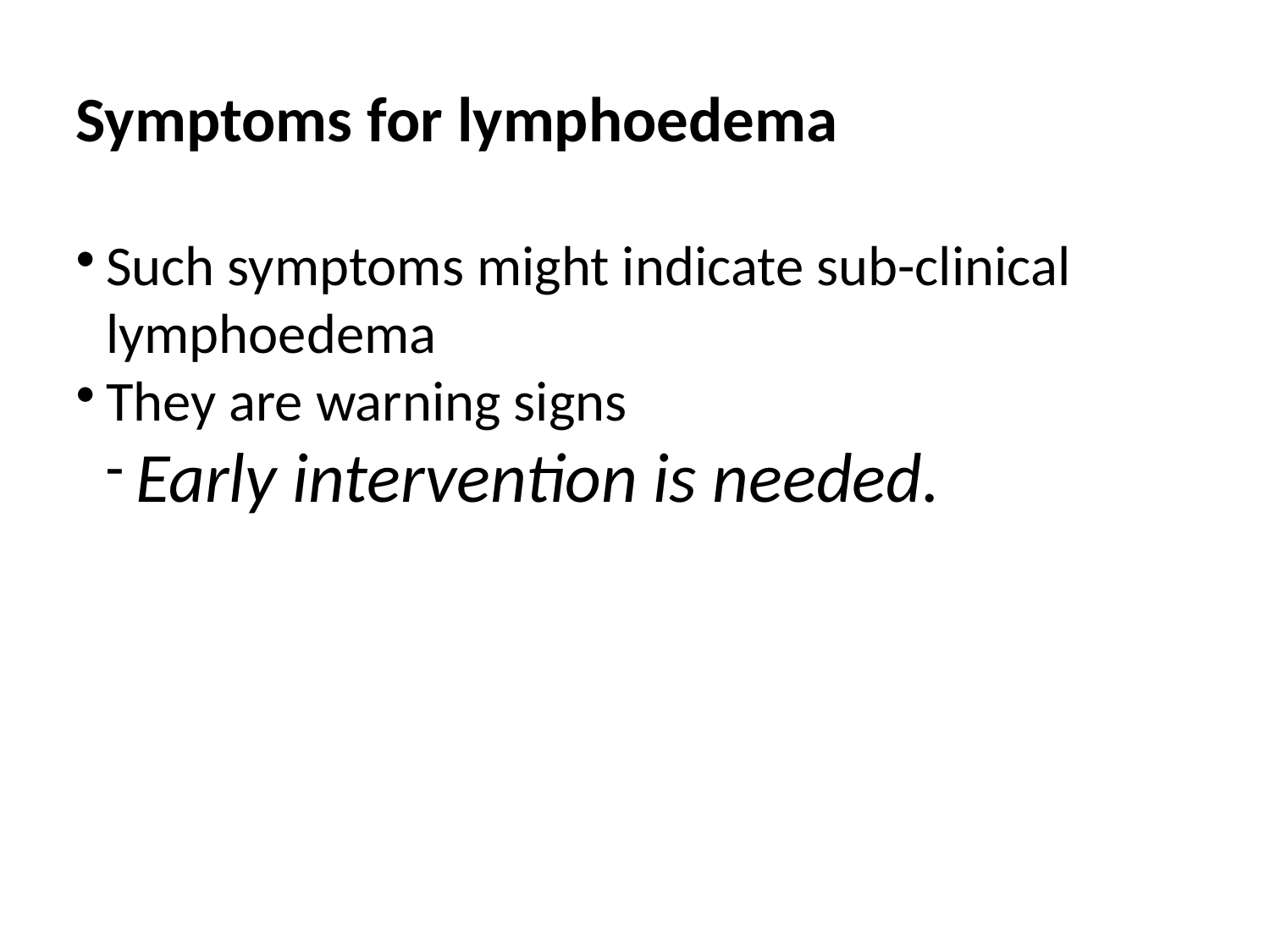

Symptoms for lymphoedema
Such symptoms might indicate sub-clinical lymphoedema
They are warning signs
Early intervention is needed.